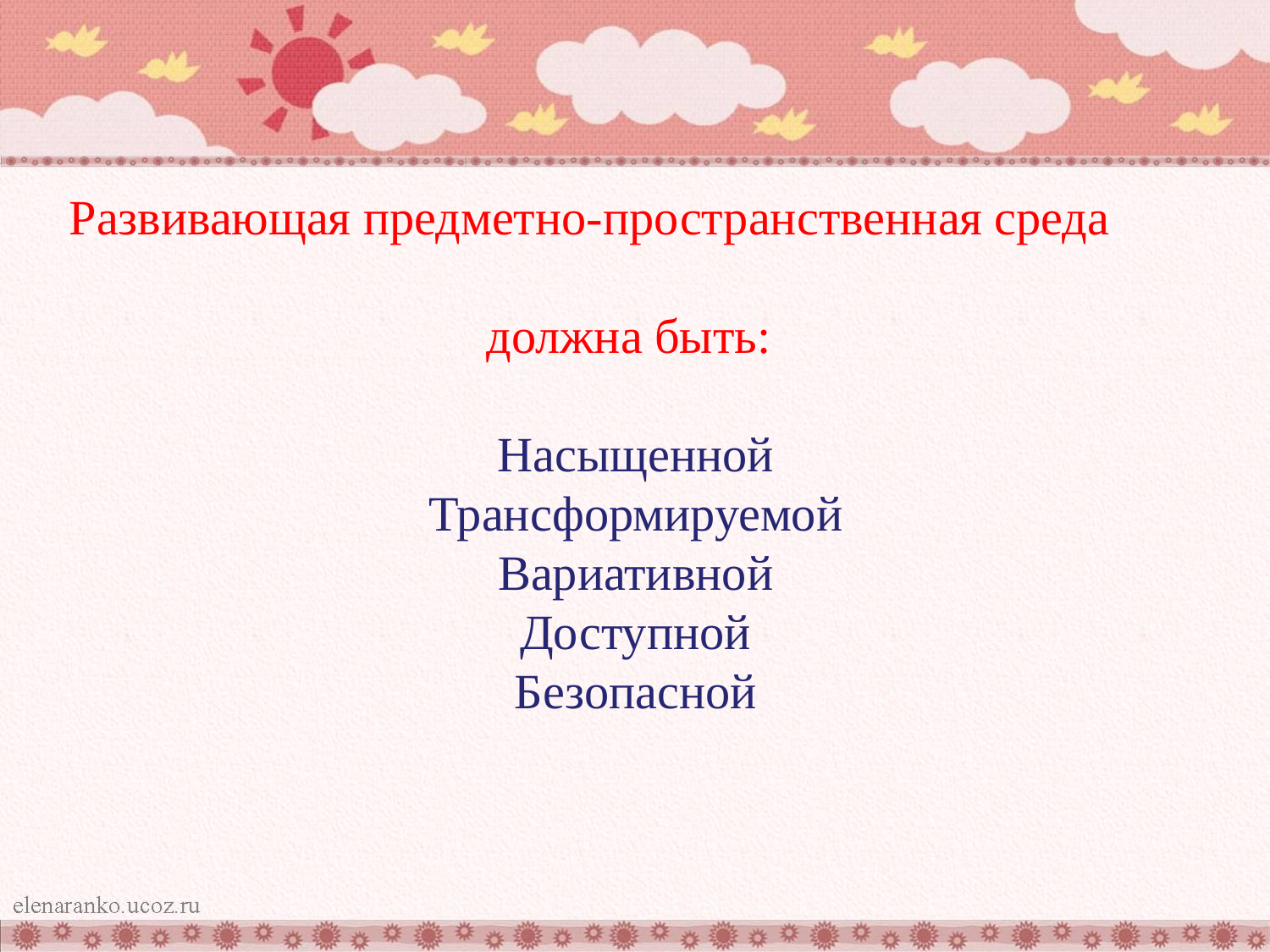

Развивающая предметно-пространственная среда
                                  должна быть:

Насыщенной
Трансформируемой
Вариативной
Доступной
Безопасной